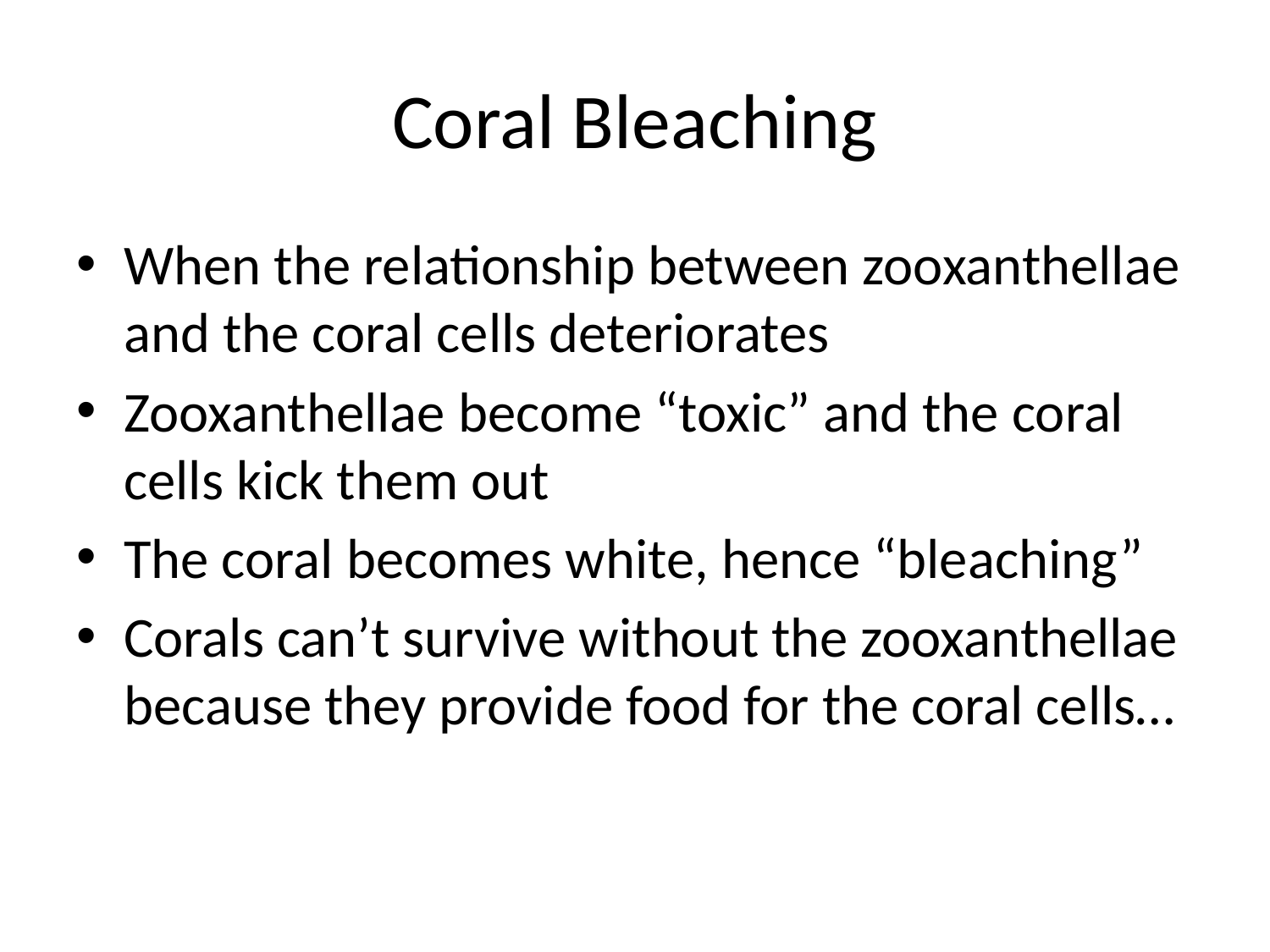

# Coral Bleaching
When the relationship between zooxanthellae and the coral cells deteriorates
Zooxanthellae become “toxic” and the coral cells kick them out
The coral becomes white, hence “bleaching”
Corals can’t survive without the zooxanthellae because they provide food for the coral cells…